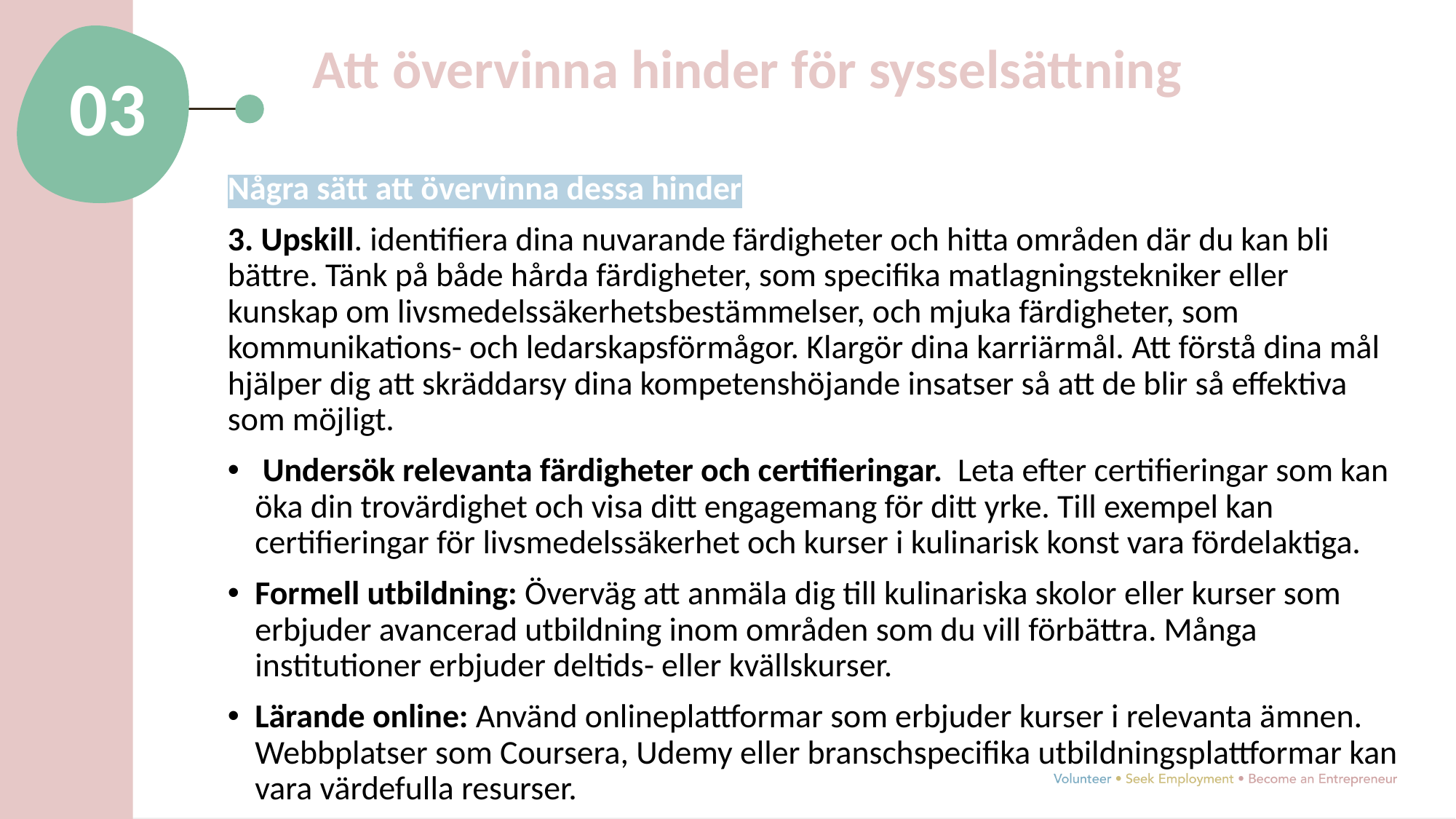

Att övervinna hinder för sysselsättning

03

Några sätt att övervinna dessa hinder
3. Upskill. identifiera dina nuvarande färdigheter och hitta områden där du kan bli bättre. Tänk på både hårda färdigheter, som specifika matlagningstekniker eller kunskap om livsmedelssäkerhetsbestämmelser, och mjuka färdigheter, som kommunikations- och ledarskapsförmågor. Klargör dina karriärmål. Att förstå dina mål hjälper dig att skräddarsy dina kompetenshöjande insatser så att de blir så effektiva som möjligt.
 Undersök relevanta färdigheter och certifieringar.  Leta efter certifieringar som kan öka din trovärdighet och visa ditt engagemang för ditt yrke. Till exempel kan certifieringar för livsmedelssäkerhet och kurser i kulinarisk konst vara fördelaktiga.
Formell utbildning: Överväg att anmäla dig till kulinariska skolor eller kurser som erbjuder avancerad utbildning inom områden som du vill förbättra. Många institutioner erbjuder deltids- eller kvällskurser.
Lärande online: Använd onlineplattformar som erbjuder kurser i relevanta ämnen. Webbplatser som Coursera, Udemy eller branschspecifika utbildningsplattformar kan vara värdefulla resurser.